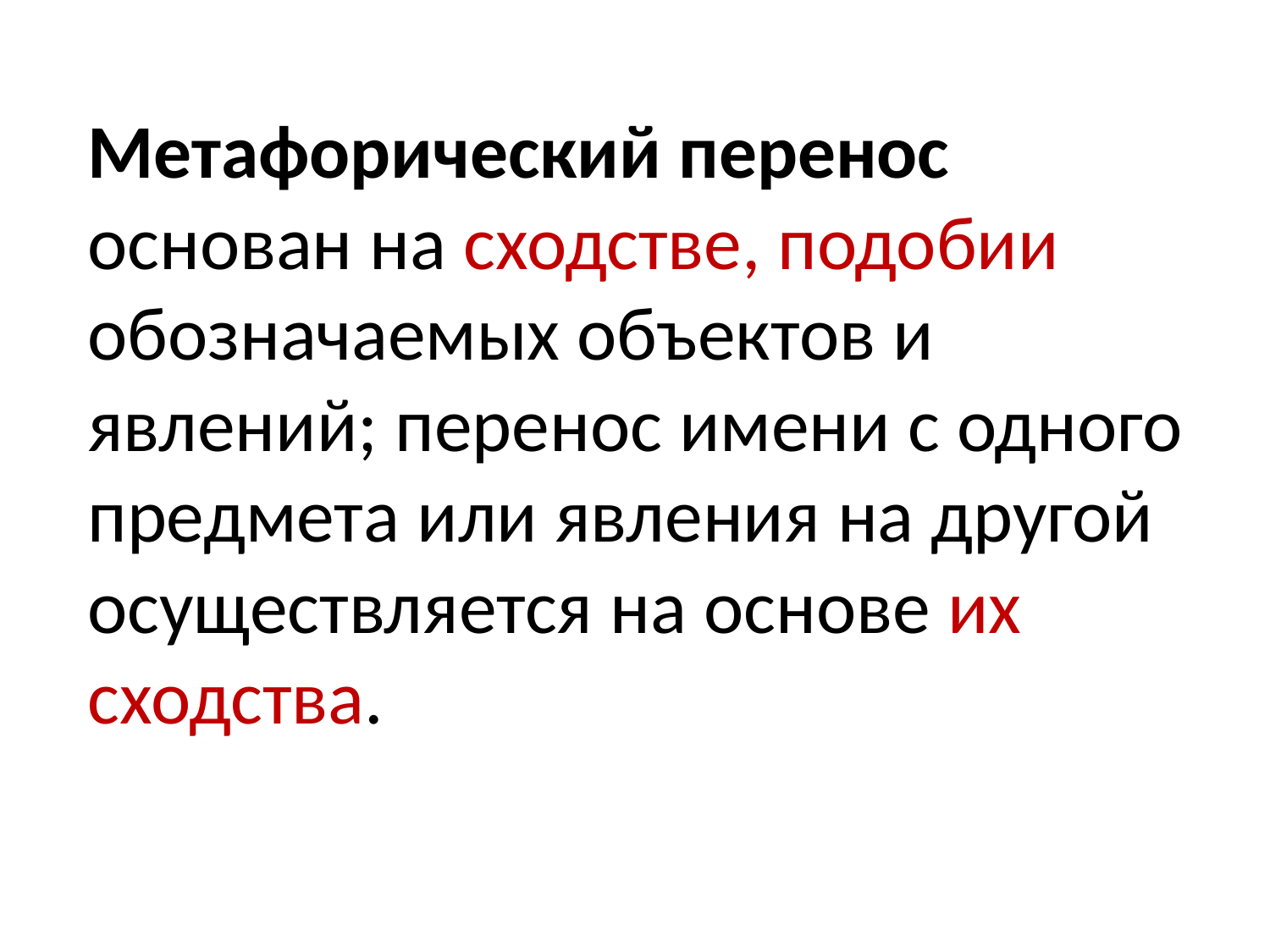

Метафорический перенос основан на сходстве, подобии обозначаемых объектов и явлений; перенос имени с одного предмета или явления на другой осуществляется на основе их сходства.